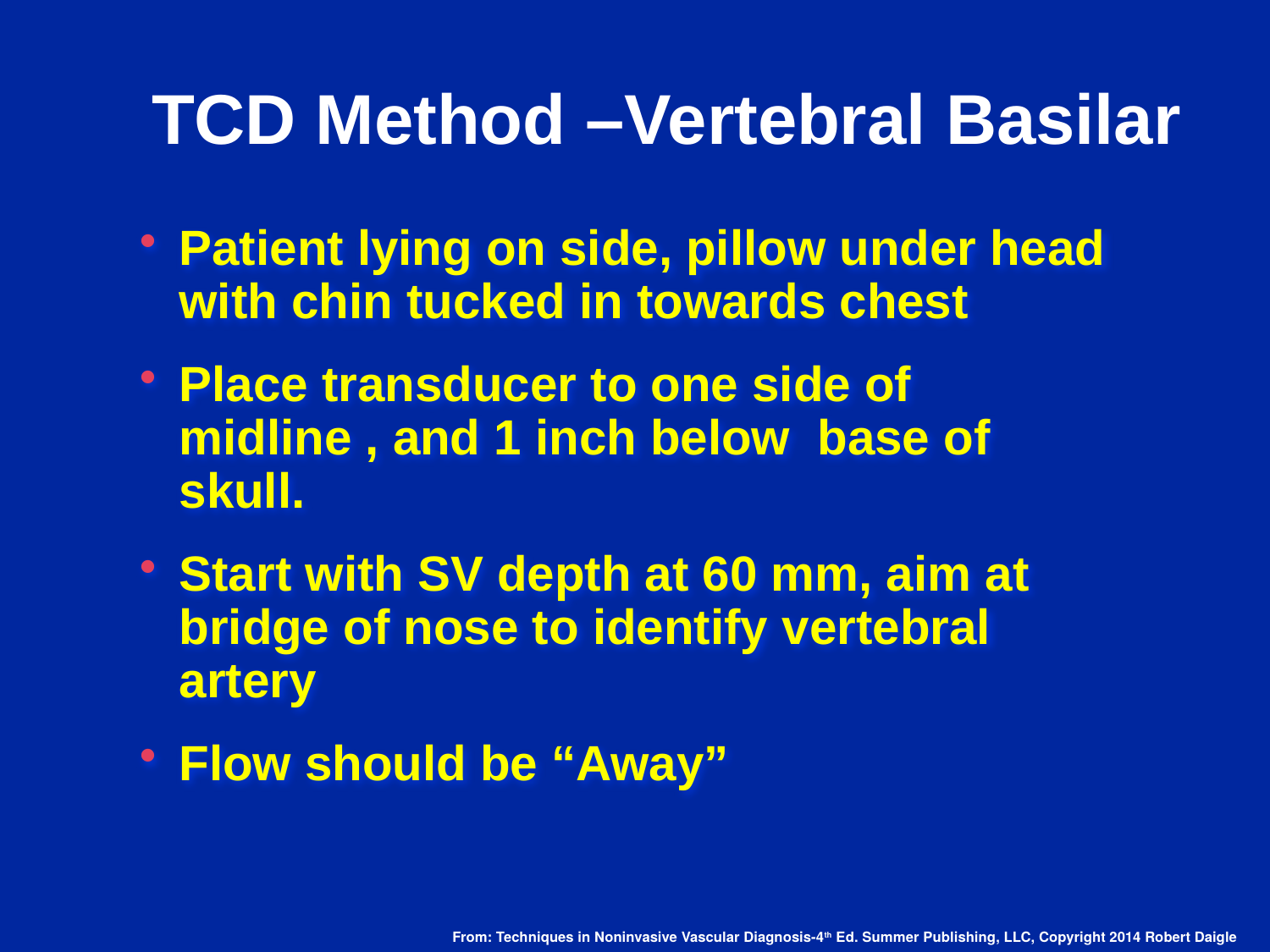

# TCD Method –Vertebral Basilar
Patient lying on side, pillow under head with chin tucked in towards chest
Place transducer to one side of midline , and 1 inch below  base of skull.
Start with SV depth at 60 mm, aim at bridge of nose to identify vertebral artery
Flow should be “Away”